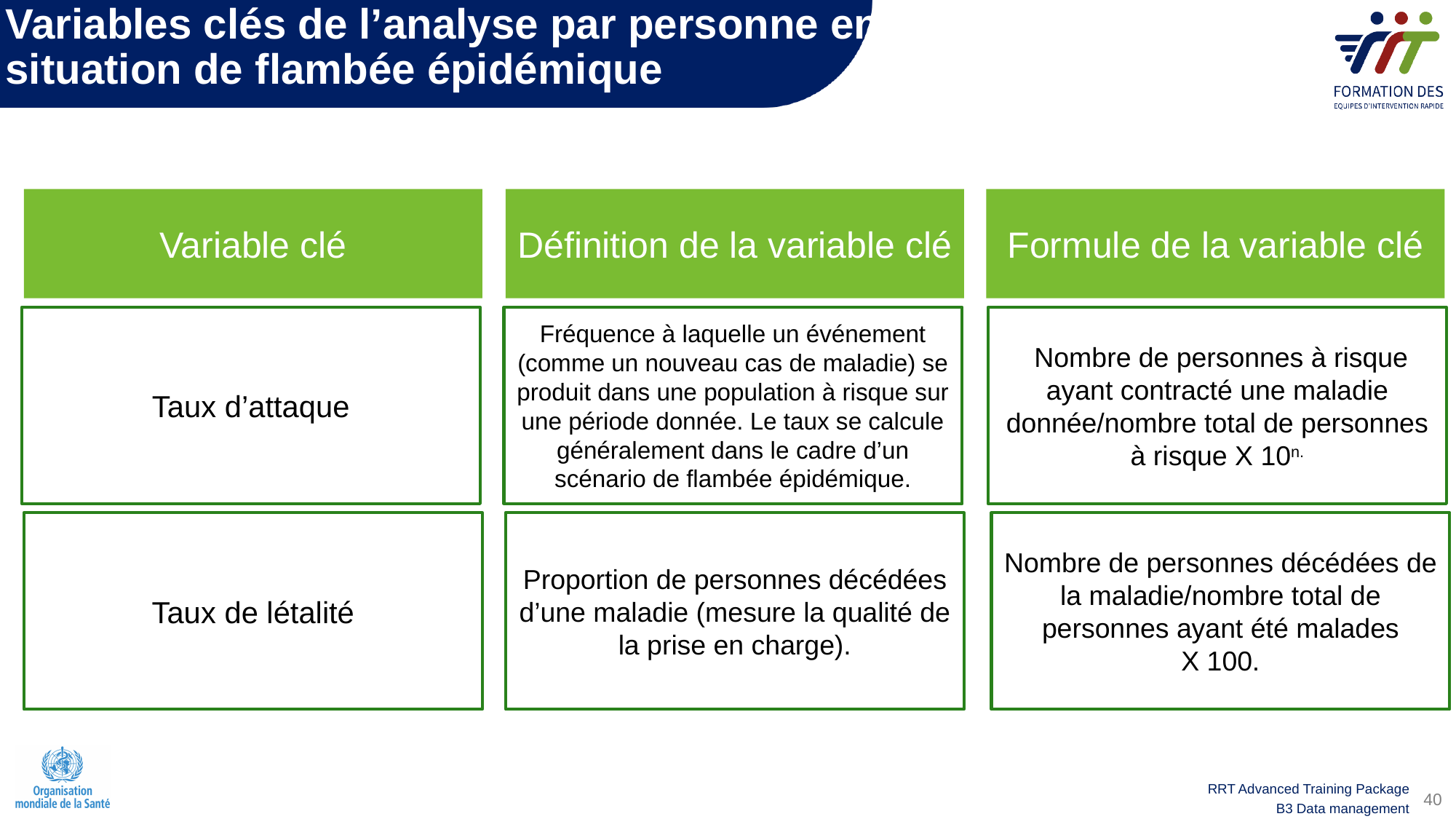

Variables clés de l’analyse par personne en
situation de flambée épidémique
Variable clé
Définition de la variable clé
Formule de la variable clé
Taux d’attaque
Fréquence à laquelle un événement (comme un nouveau cas de maladie) se produit dans une population à risque sur une période donnée. Le taux se calcule généralement dans le cadre d’un scénario de flambée épidémique.
 Nombre de personnes à risque ayant contracté une maladie donnée/nombre total de personnes à risque X 10n.
Taux de létalité
Proportion de personnes décédées d’une maladie (mesure la qualité de la prise en charge).
Nombre de personnes décédées de la maladie/nombre total de personnes ayant été malades X 100.